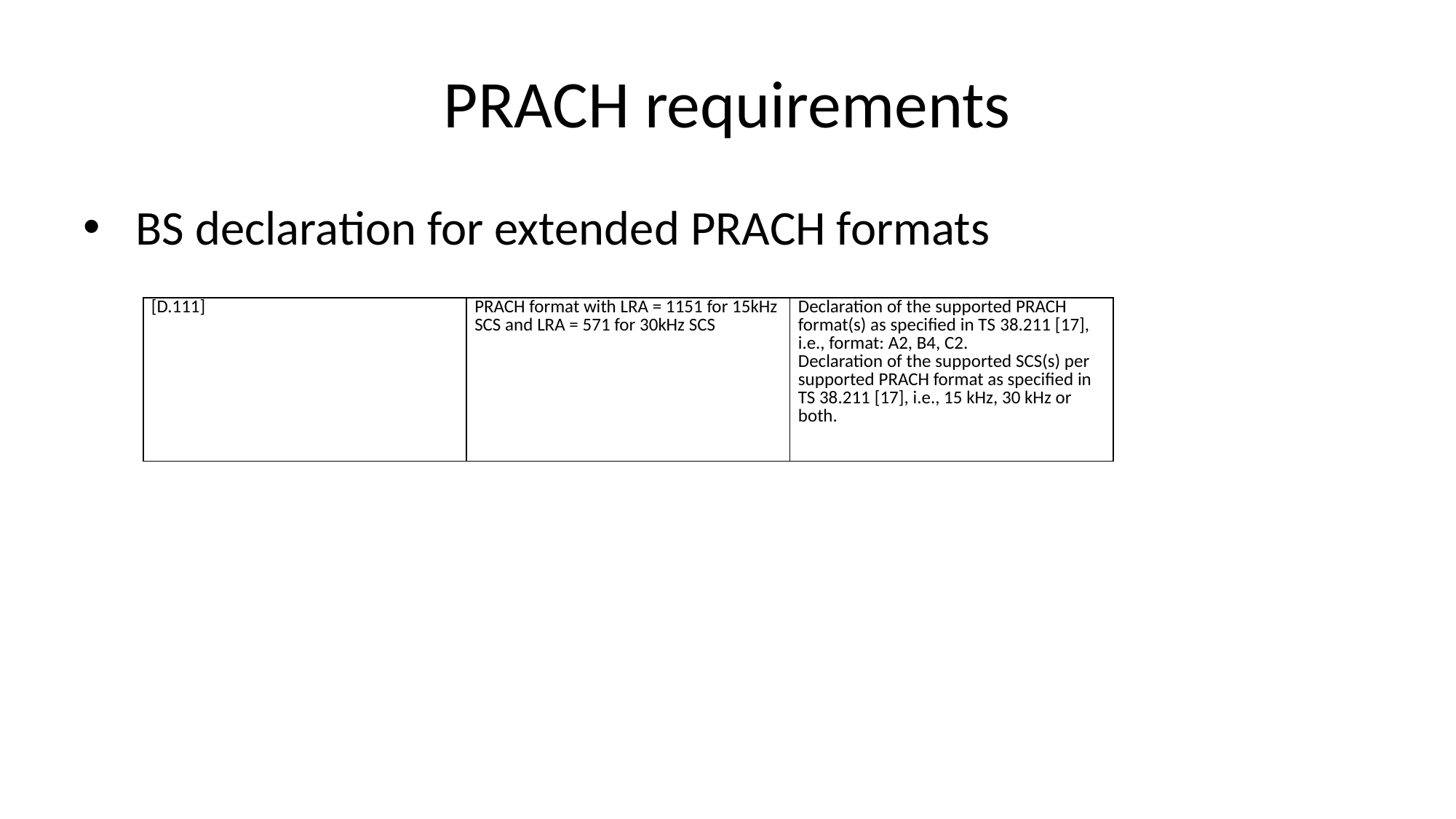

# PRACH requirements
 BS declaration for extended PRACH formats

| [D.111] | PRACH format with LRA = 1151 for 15kHz SCS and LRA = 571 for 30kHz SCS | Declaration of the supported PRACH format(s) as specified in TS 38.211 [17], i.e., format: A2, B4, C2. Declaration of the supported SCS(s) per supported PRACH format as specified in TS 38.211 [17], i.e., 15 kHz, 30 kHz or both. |
| --- | --- | --- |